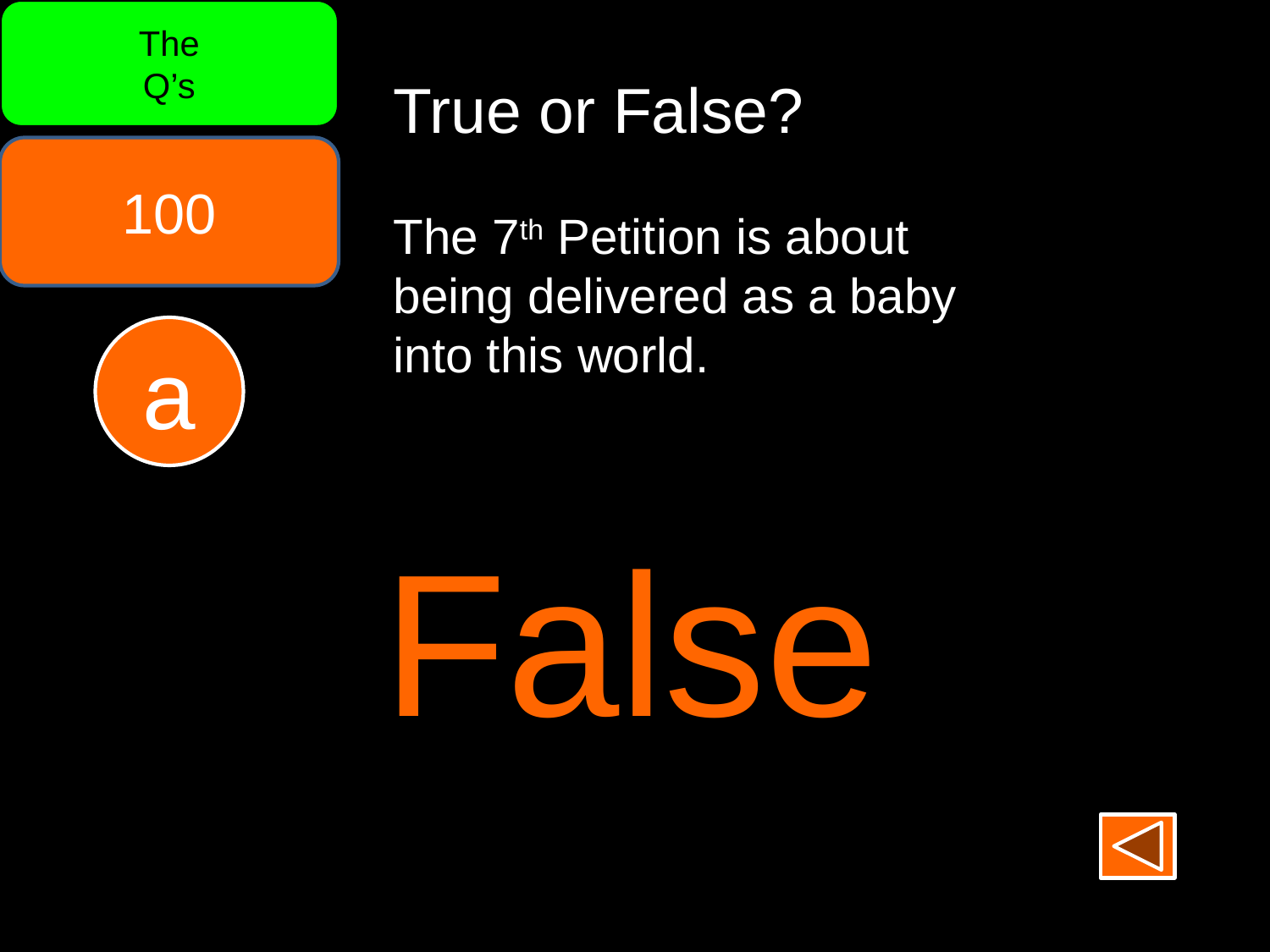

The
Q’s
True or False?

The 7th Petition is about
being delivered as a baby
into this world.
100
a
False